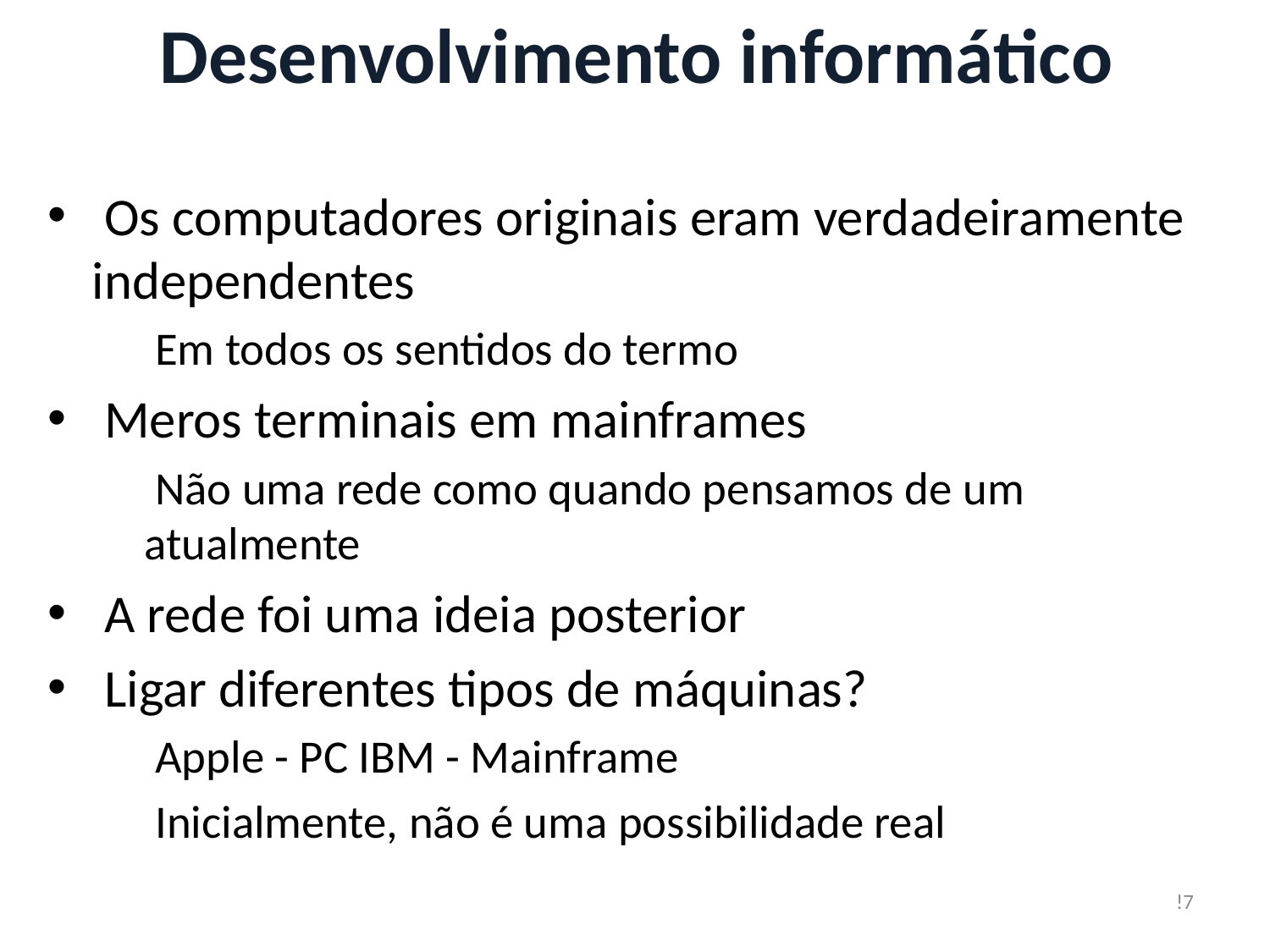

# Desenvolvimento informático
 Os computadores originais eram verdadeiramente independentes
 Em todos os sentidos do termo
 Meros terminais em mainframes
 Não uma rede como quando pensamos de um atualmente
 A rede foi uma ideia posterior
 Ligar diferentes tipos de máquinas?
 Apple - PC IBM - Mainframe
 Inicialmente, não é uma possibilidade real
!7